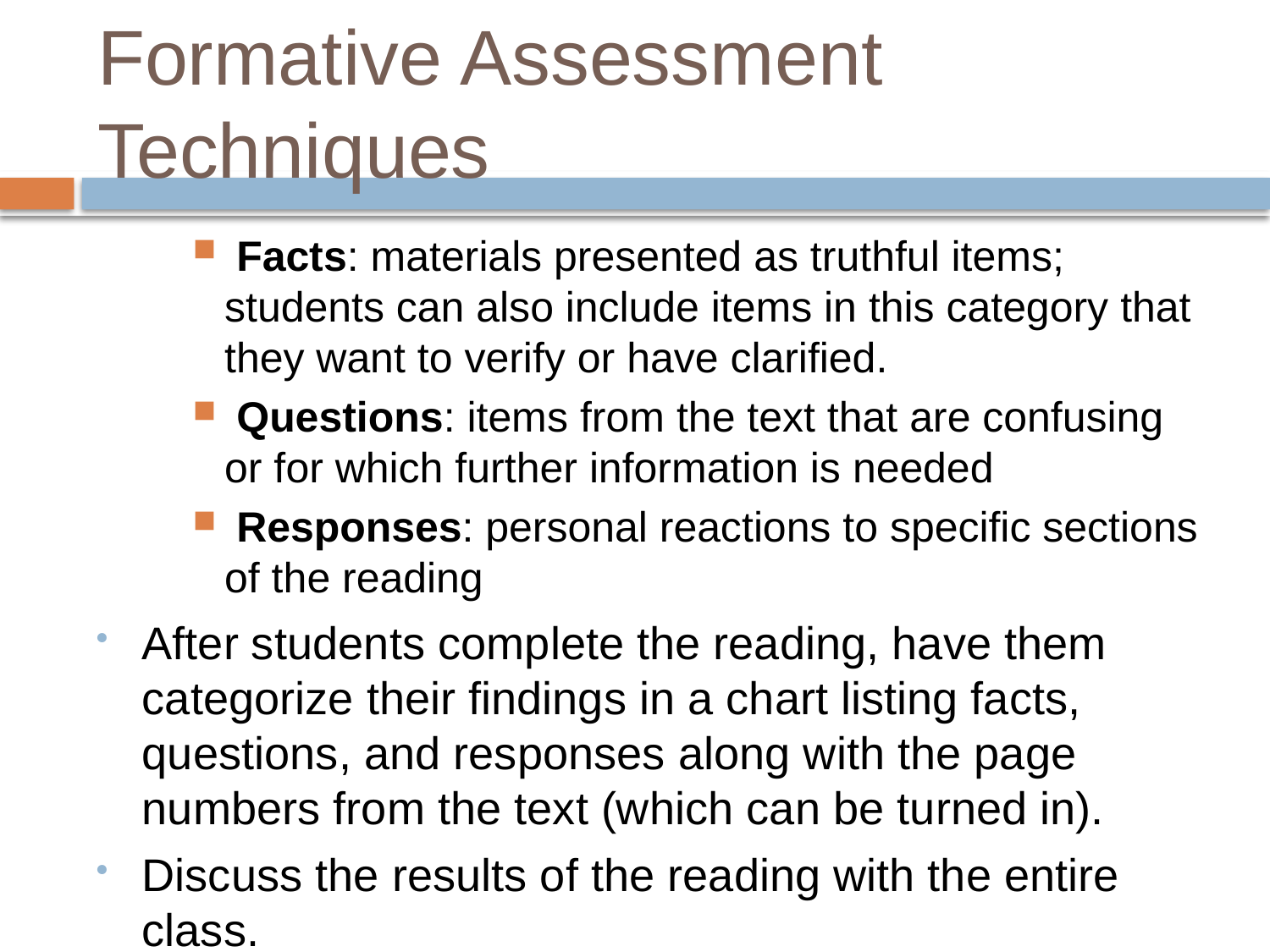

# Formative Assessment Techniques
 Facts: materials presented as truthful items; students can also include items in this category that they want to verify or have clarified.
 Questions: items from the text that are confusing or for which further information is needed
 Responses: personal reactions to specific sections of the reading
After students complete the reading, have them categorize their findings in a chart listing facts, questions, and responses along with the page numbers from the text (which can be turned in).
Discuss the results of the reading with the entire class.